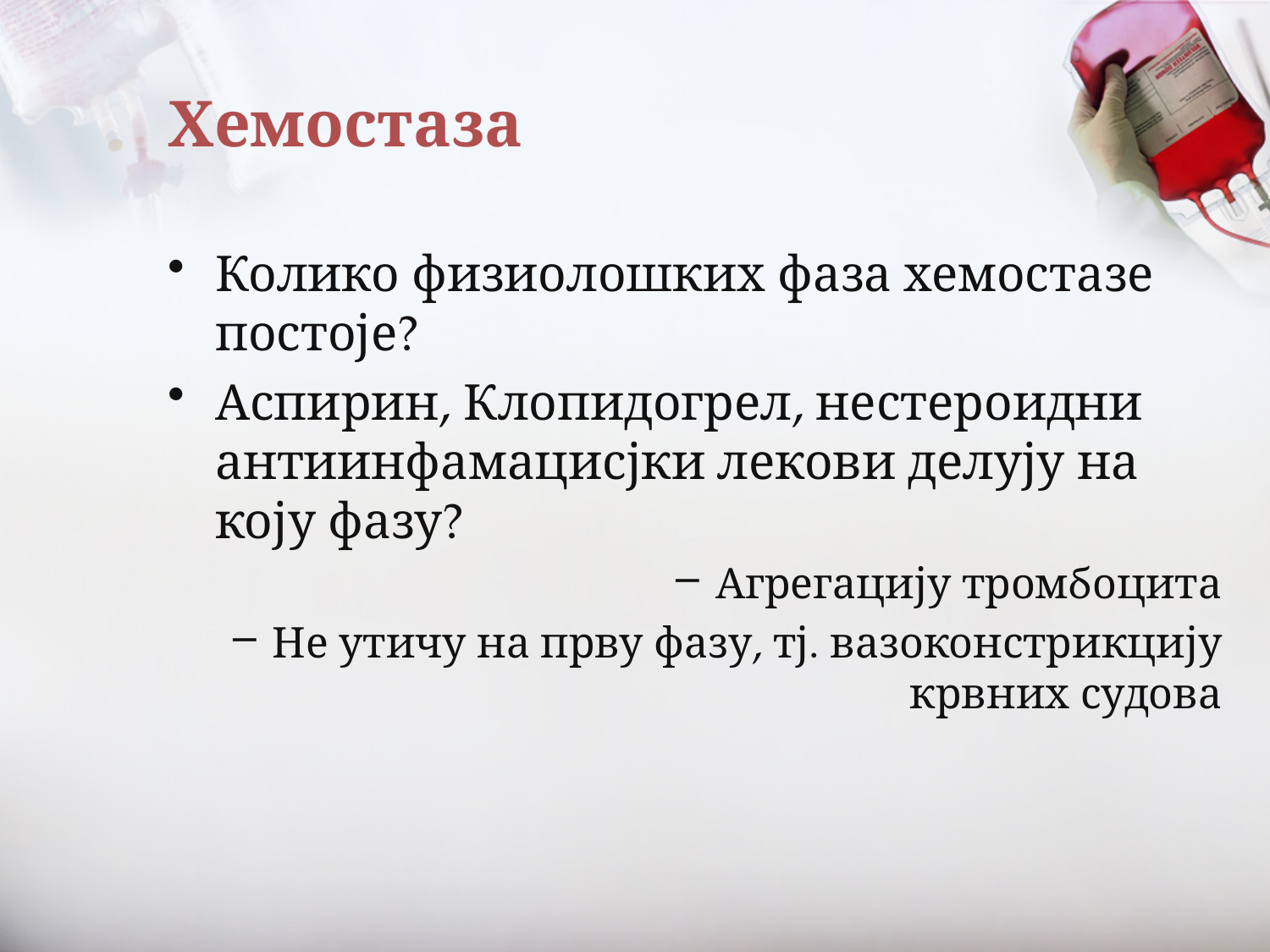

# Хемостаза
Колико физиолошких фаза хемостазе постоје?
Аспирин, Клопидогрел, нестероидни антиинфамацисјки лекови делују на коју фазу?
Агрегацију тромбоцита
Не утичу на прву фазу, тј. вазоконстрикцију крвних судова